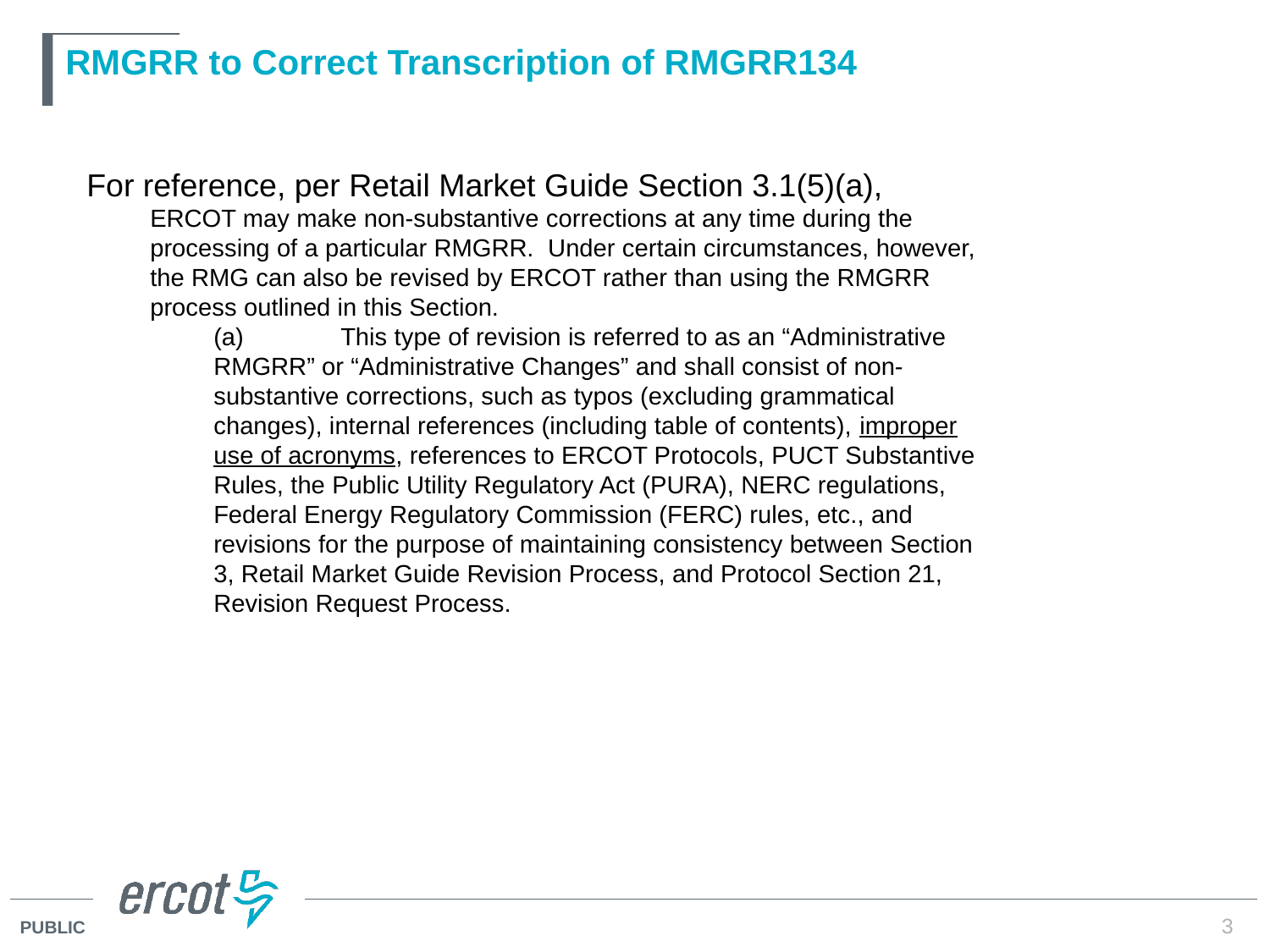

# RMGRR to Correct Transcription of RMGRR134
For reference, per Retail Market Guide Section 3.1(5)(a),
ERCOT may make non-substantive corrections at any time during the processing of a particular RMGRR.  Under certain circumstances, however, the RMG can also be revised by ERCOT rather than using the RMGRR process outlined in this Section.
(a)	This type of revision is referred to as an “Administrative RMGRR” or “Administrative Changes” and shall consist of non-substantive corrections, such as typos (excluding grammatical changes), internal references (including table of contents), improper use of acronyms, references to ERCOT Protocols, PUCT Substantive Rules, the Public Utility Regulatory Act (PURA), NERC regulations, Federal Energy Regulatory Commission (FERC) rules, etc., and revisions for the purpose of maintaining consistency between Section 3, Retail Market Guide Revision Process, and Protocol Section 21, Revision Request Process.

3